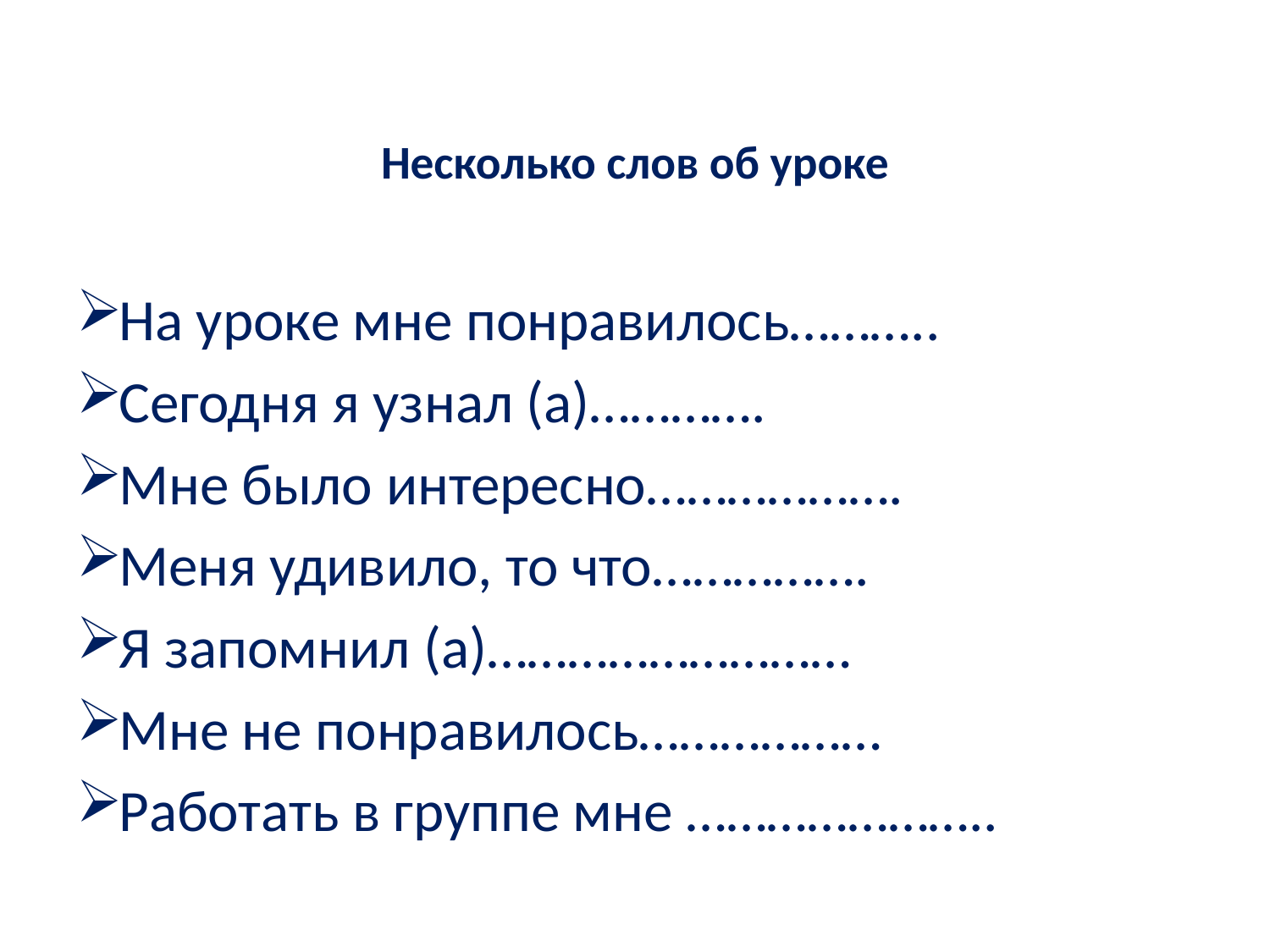

Несколько слов об уроке

На уроке мне понравилось………..
Сегодня я узнал (а)………….
Мне было интересно……………….
Меня удивило, то что…………….
Я запомнил (а)………………………
Мне не понравилось………………
Работать в группе мне …………………..